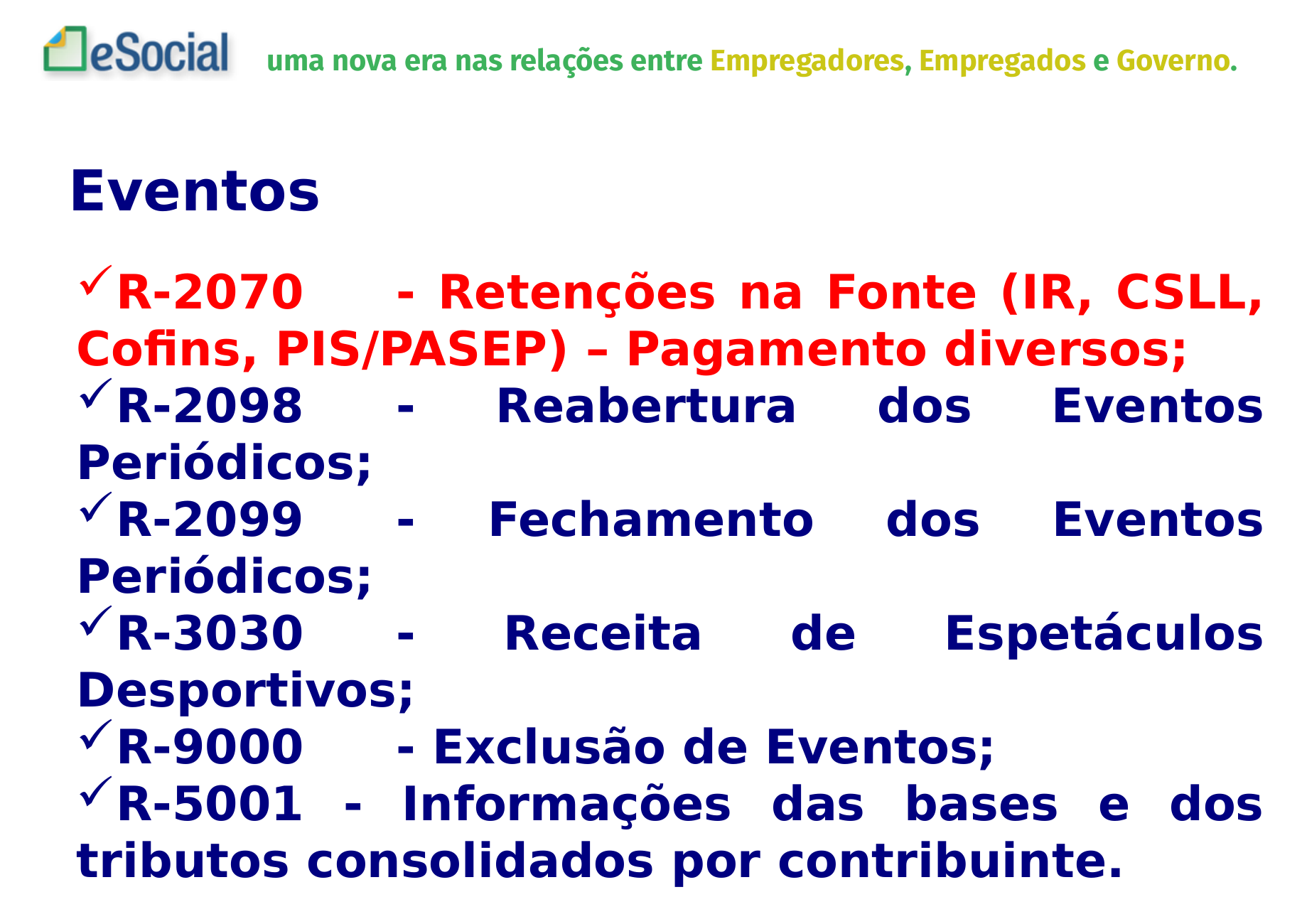

Eventos
R-2070	- Retenções na Fonte (IR, CSLL, Cofins, PIS/PASEP) – Pagamento diversos;
R-2098	- Reabertura dos Eventos Periódicos;
R-2099	- Fechamento dos Eventos Periódicos;
R-3030	- Receita de Espetáculos Desportivos;
R-9000	- Exclusão de Eventos;
R-5001 - Informações das bases e dos tributos consolidados por contribuinte.